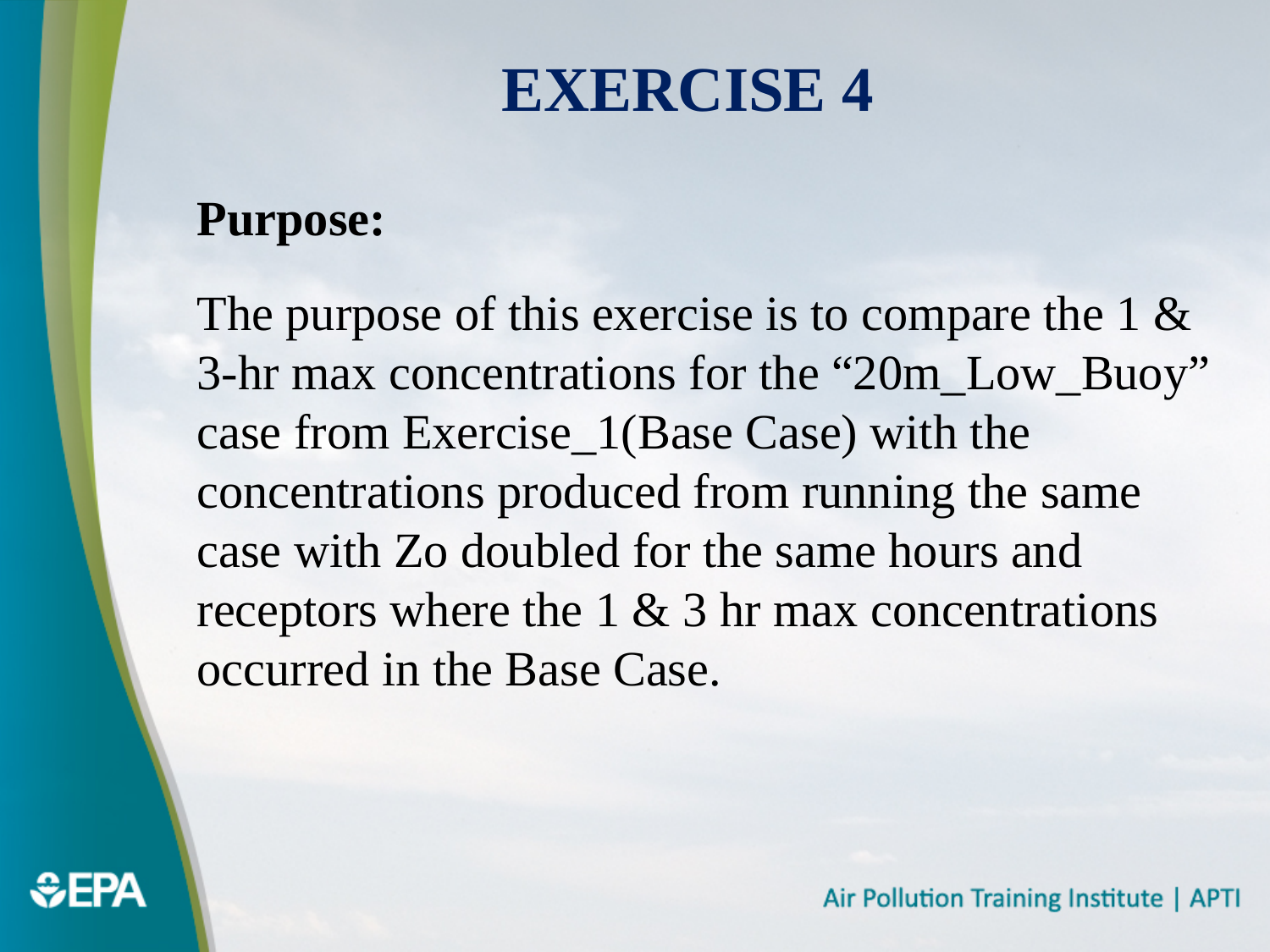

# Exercise 4
Purpose:
The purpose of this exercise is to compare the 1 & 3-hr max concentrations for the “20m_Low_Buoy” case from Exercise_1(Base Case) with the concentrations produced from running the same case with Zo doubled for the same hours and receptors where the 1 & 3 hr max concentrations occurred in the Base Case.